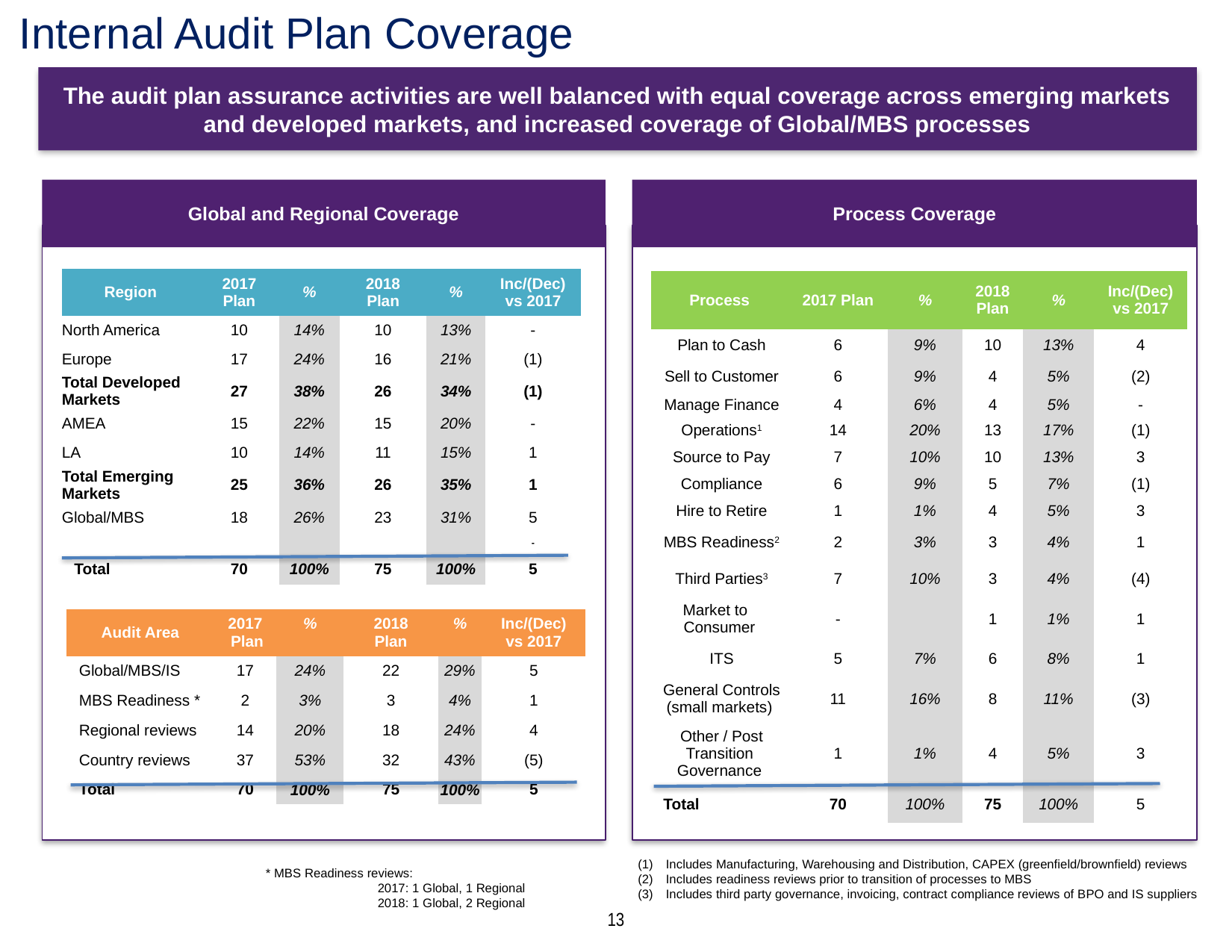

Internal Audit Plan Coverage
The audit plan assurance activities are well balanced with equal coverage across emerging markets and developed markets, and increased coverage of Global/MBS processes
Process Coverage
Global and Regional Coverage
Operational Risk
Operational Risk
| Region | 2017 Plan | % | 2018 Plan | % | Inc/(Dec) vs 2017 |
| --- | --- | --- | --- | --- | --- |
| North America | 10 | 14% | 10 | 13% | - |
| Europe | 17 | 24% | 16 | 21% | (1) |
| Total Developed Markets | 27 | 38% | 26 | 34% | (1) |
| AMEA | 15 | 22% | 15 | 20% | - |
| LA | 10 | 14% | 11 | 15% | 1 |
| Total Emerging Markets | 25 | 36% | 26 | 35% | 1 |
| Global/MBS | 18 | 26% | 23 | 31% | 5 |
|  |  |  |  |  | - |
| Total | 70 | 100% | 75 | 100% | 5 |
| Process | 2017 Plan | % | 2018 Plan | % | Inc/(Dec) vs 2017 |
| --- | --- | --- | --- | --- | --- |
| Plan to Cash | 6 | 9% | 10 | 13% | 4 |
| Sell to Customer | 6 | 9% | 4 | 5% | (2) |
| Manage Finance | 4 | 6% | 4 | 5% | - |
| Operations1 | 14 | 20% | 13 | 17% | (1) |
| Source to Pay | 7 | 10% | 10 | 13% | 3 |
| Compliance | 6 | 9% | 5 | 7% | (1) |
| Hire to Retire | 1 | 1% | 4 | 5% | 3 |
| MBS Readiness2 | 2 | 3% | 3 | 4% | 1 |
| Third Parties3 | 7 | 10% | 3 | 4% | (4) |
| Market to Consumer | - |  | 1 | 1% | 1 |
| ITS | 5 | 7% | 6 | 8% | 1 |
| General Controls (small markets) | 11 | 16% | 8 | 11% | (3) |
| Other / Post Transition Governance | 1 | 1% | 4 | 5% | 3 |
| Total | 70 | 100% | 75 | 100% | 5 |
| Audit Area | 2017 Plan | % | 2018 Plan | % | Inc/(Dec) vs 2017 |
| --- | --- | --- | --- | --- | --- |
| Global/MBS/IS | 17 | 24% | 22 | 29% | 5 |
| MBS Readiness \* | 2 | 3% | 3 | 4% | 1 |
| Regional reviews | 14 | 20% | 18 | 24% | 4 |
| Country reviews | 37 | 53% | 32 | 43% | (5) |
| Total | 70 | 100% | 75 | 100% | 5 |
Includes Manufacturing, Warehousing and Distribution, CAPEX (greenfield/brownfield) reviews
Includes readiness reviews prior to transition of processes to MBS
Includes third party governance, invoicing, contract compliance reviews of BPO and IS suppliers
* MBS Readiness reviews:
	2017: 1 Global, 1 Regional
	2018: 1 Global, 2 Regional